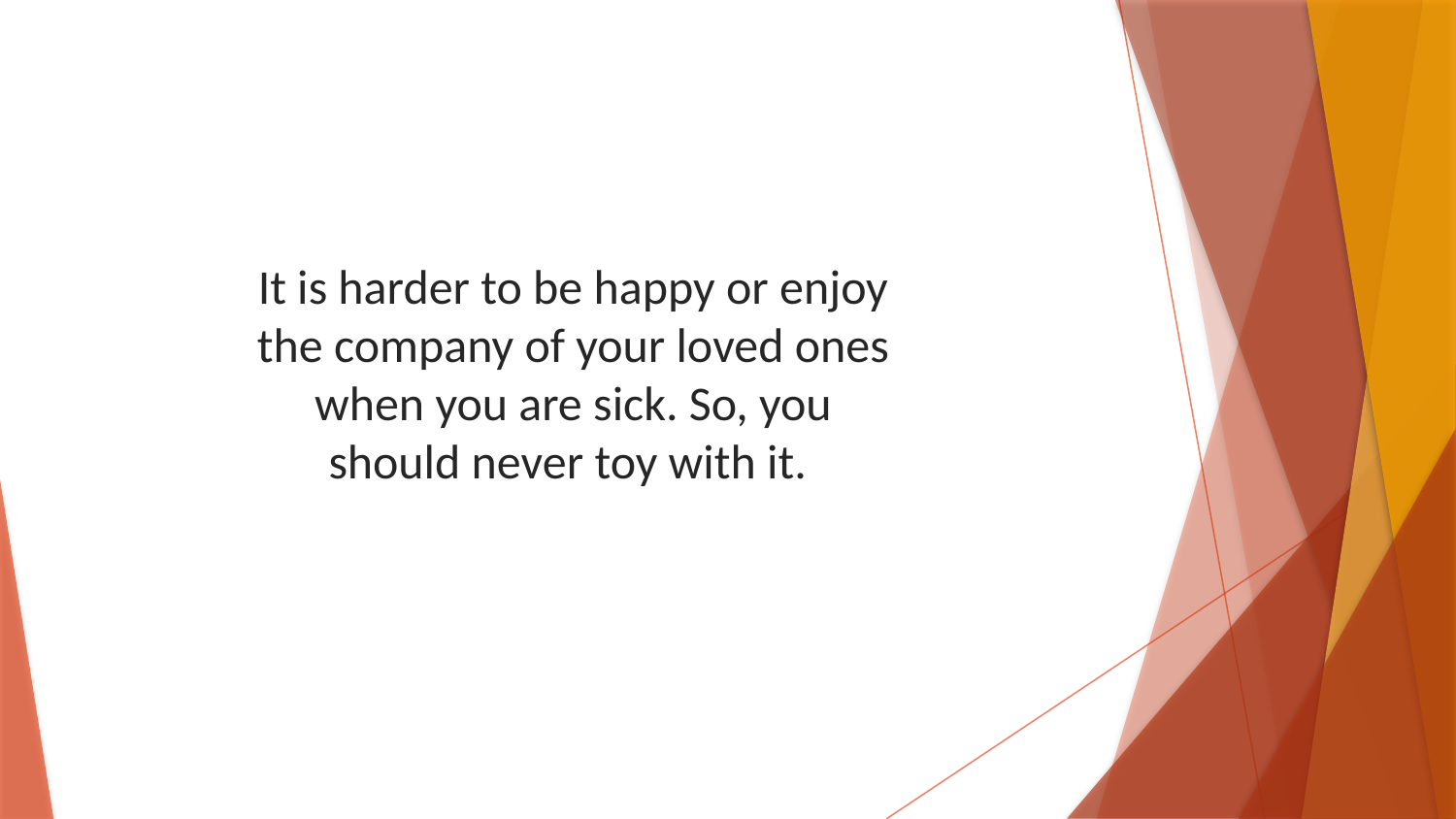

It is harder to be happy or enjoy the company of your loved ones when you are sick. So, you should never toy with it.